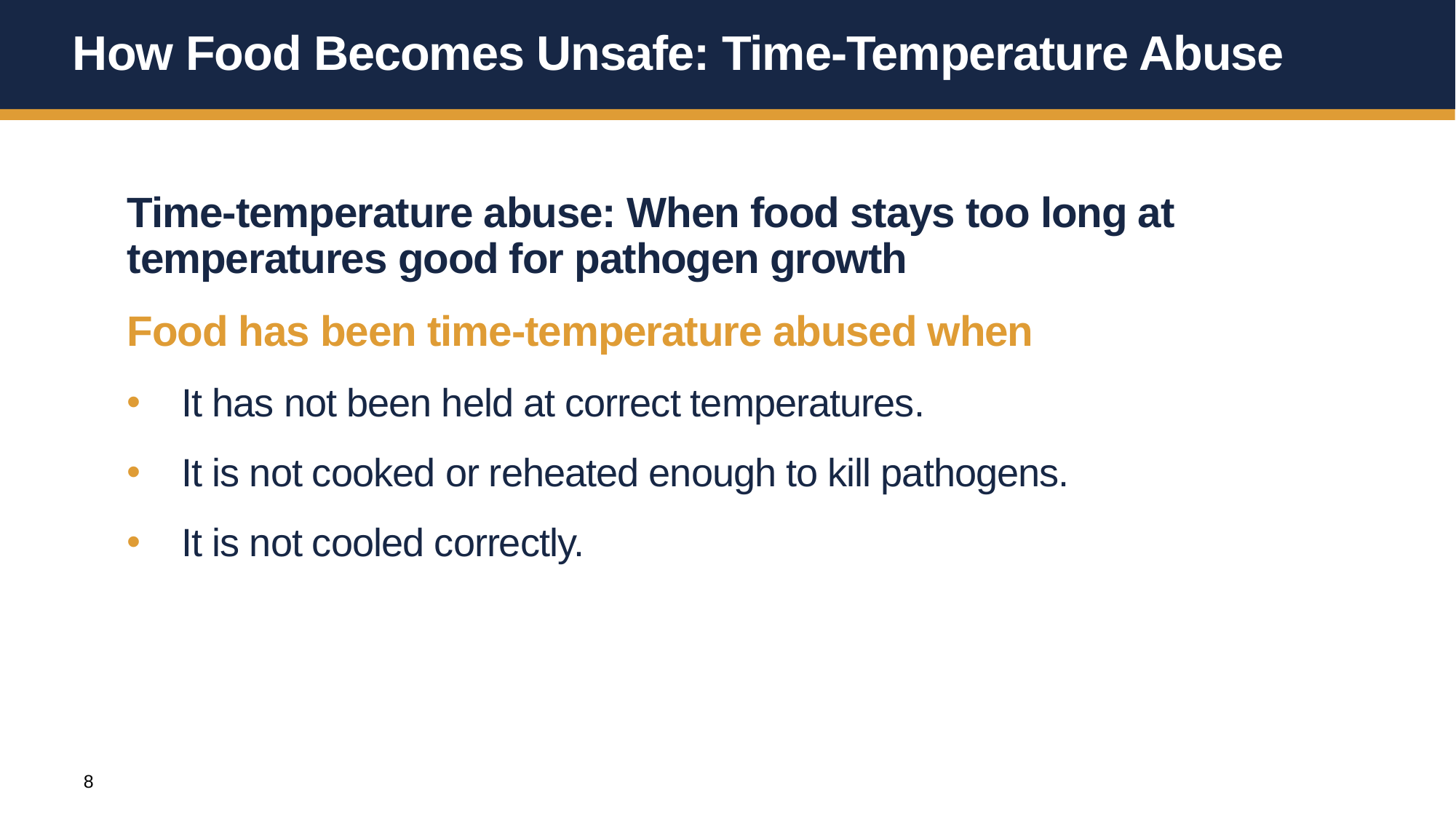

# How Food Becomes Unsafe: Time-Temperature Abuse
Time-temperature abuse: When food stays too long at temperatures good for pathogen growth
Food has been time-temperature abused when
It has not been held at correct temperatures.
It is not cooked or reheated enough to kill pathogens.
It is not cooled correctly.
8